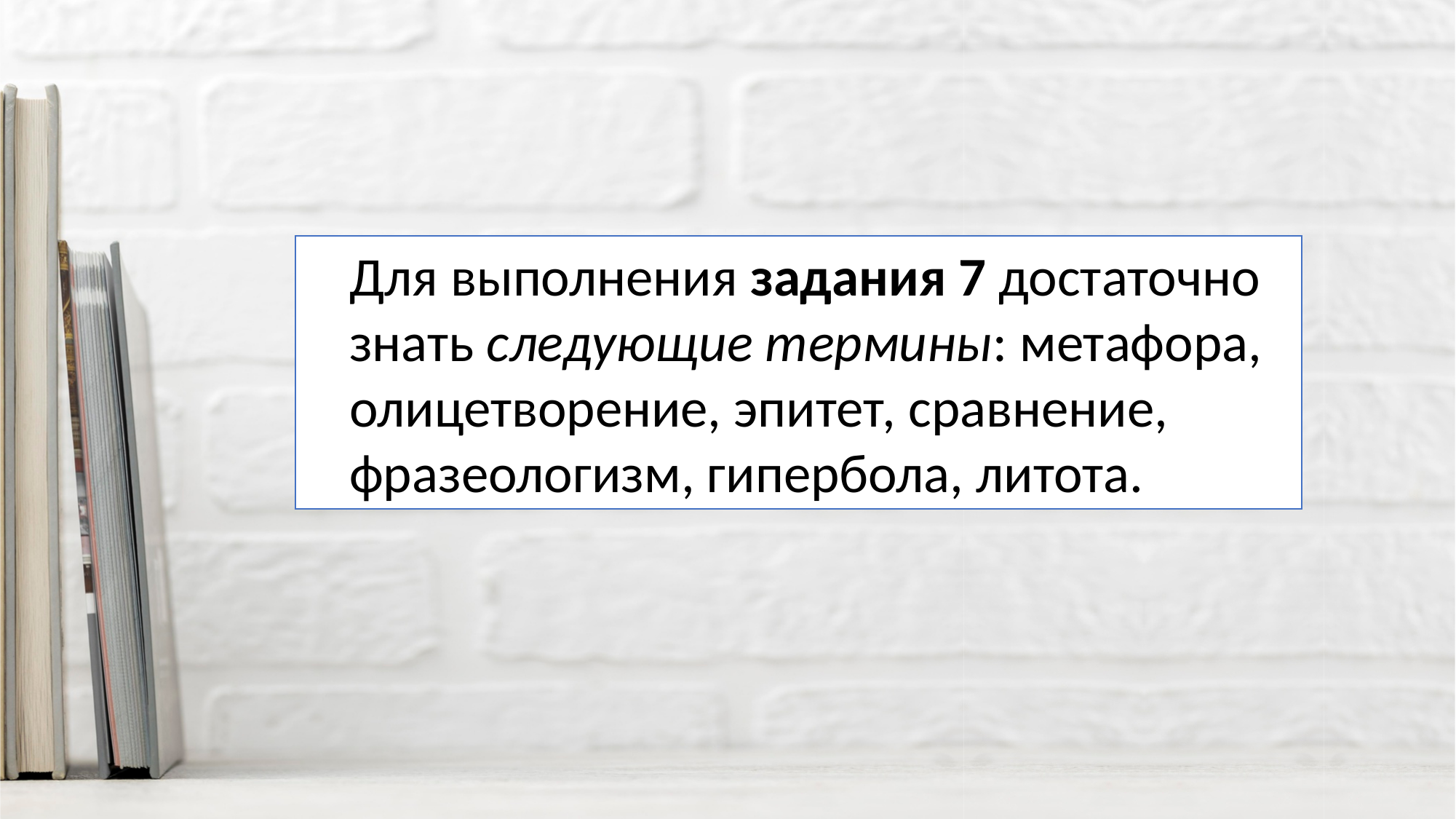

Для выполнения задания 7 достаточно знать следующие термины: метафора, олицетворение, эпитет, сравнение, фразеологизм, гипербола, литота.